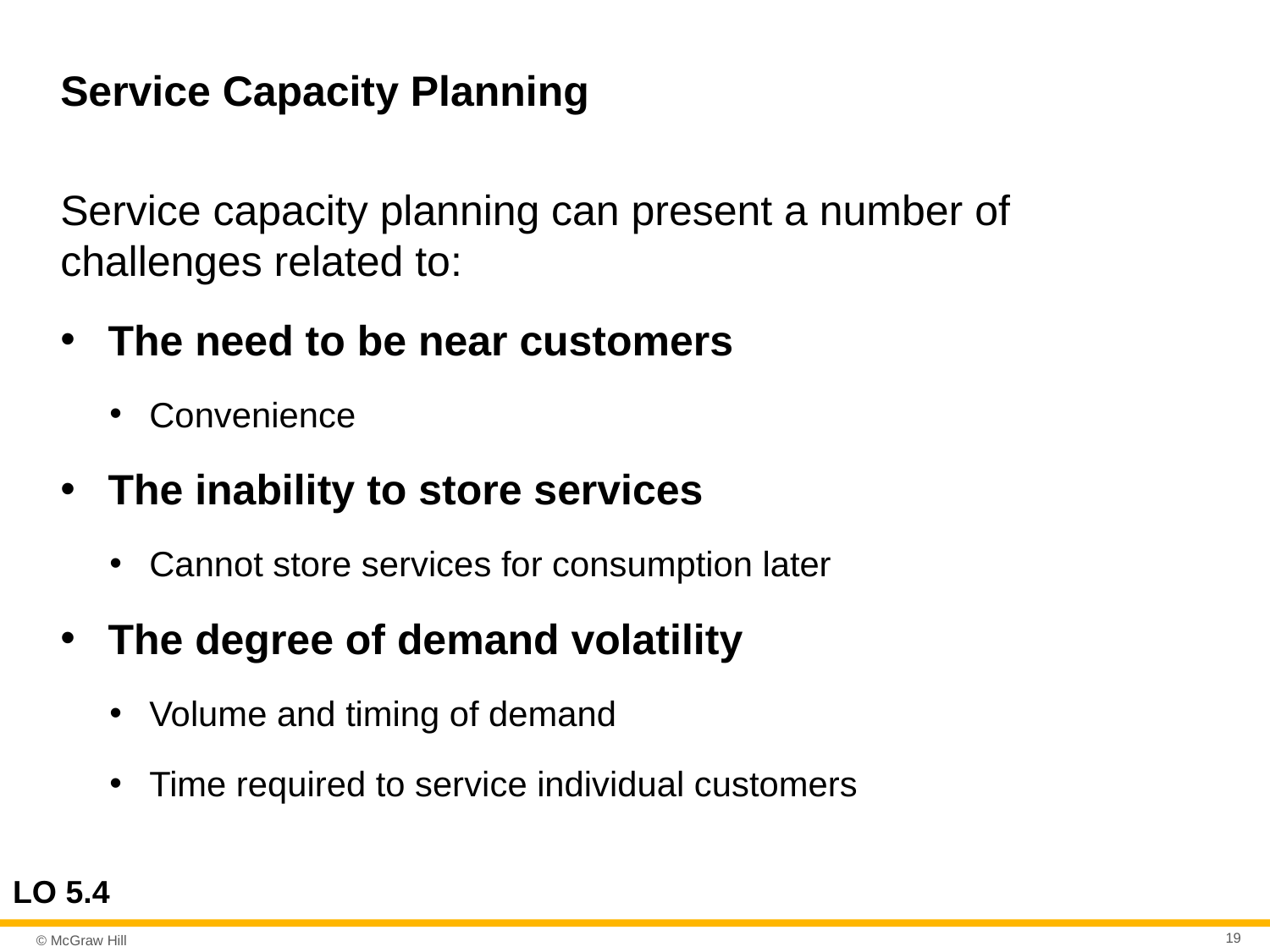

# Service Capacity Planning
Service capacity planning can present a number of challenges related to:
The need to be near customers
Convenience
The inability to store services
Cannot store services for consumption later
The degree of demand volatility
Volume and timing of demand
Time required to service individual customers
LO 5.4